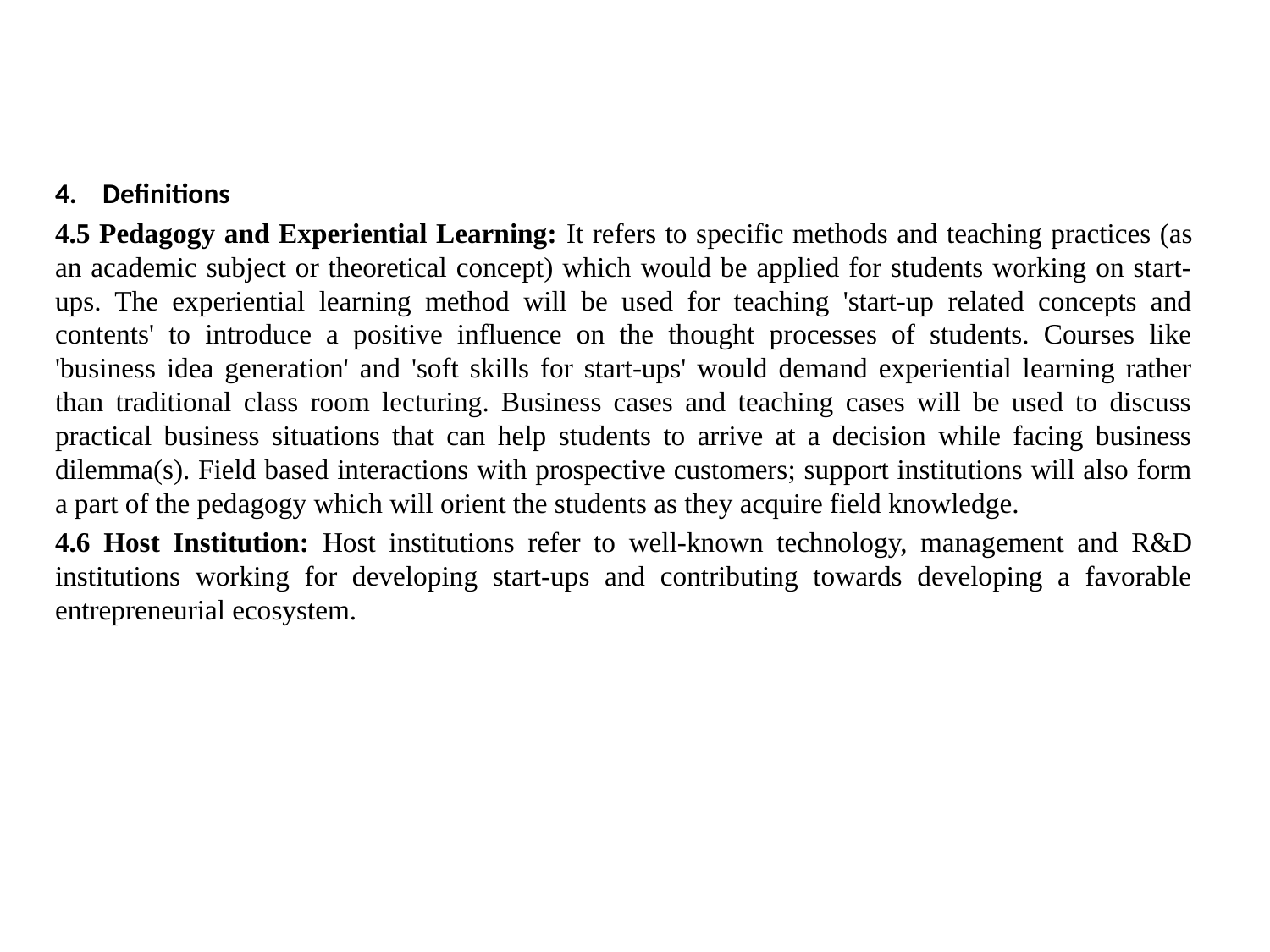

Definitions
4.5 Pedagogy and Experiential Learning: It refers to specific methods and teaching practices (as an academic subject or theoretical concept) which would be applied for students working on start-ups. The experiential learning method will be used for teaching 'start-up related concepts and contents' to introduce a positive influence on the thought processes of students. Courses like 'business idea generation' and 'soft skills for start-ups' would demand experiential learning rather than traditional class room lecturing. Business cases and teaching cases will be used to discuss practical business situations that can help students to arrive at a decision while facing business dilemma(s). Field based interactions with prospective customers; support institutions will also form a part of the pedagogy which will orient the students as they acquire field knowledge.
4.6 Host Institution: Host institutions refer to well-known technology, management and R&D institutions working for developing start-ups and contributing towards developing a favorable entrepreneurial ecosystem.